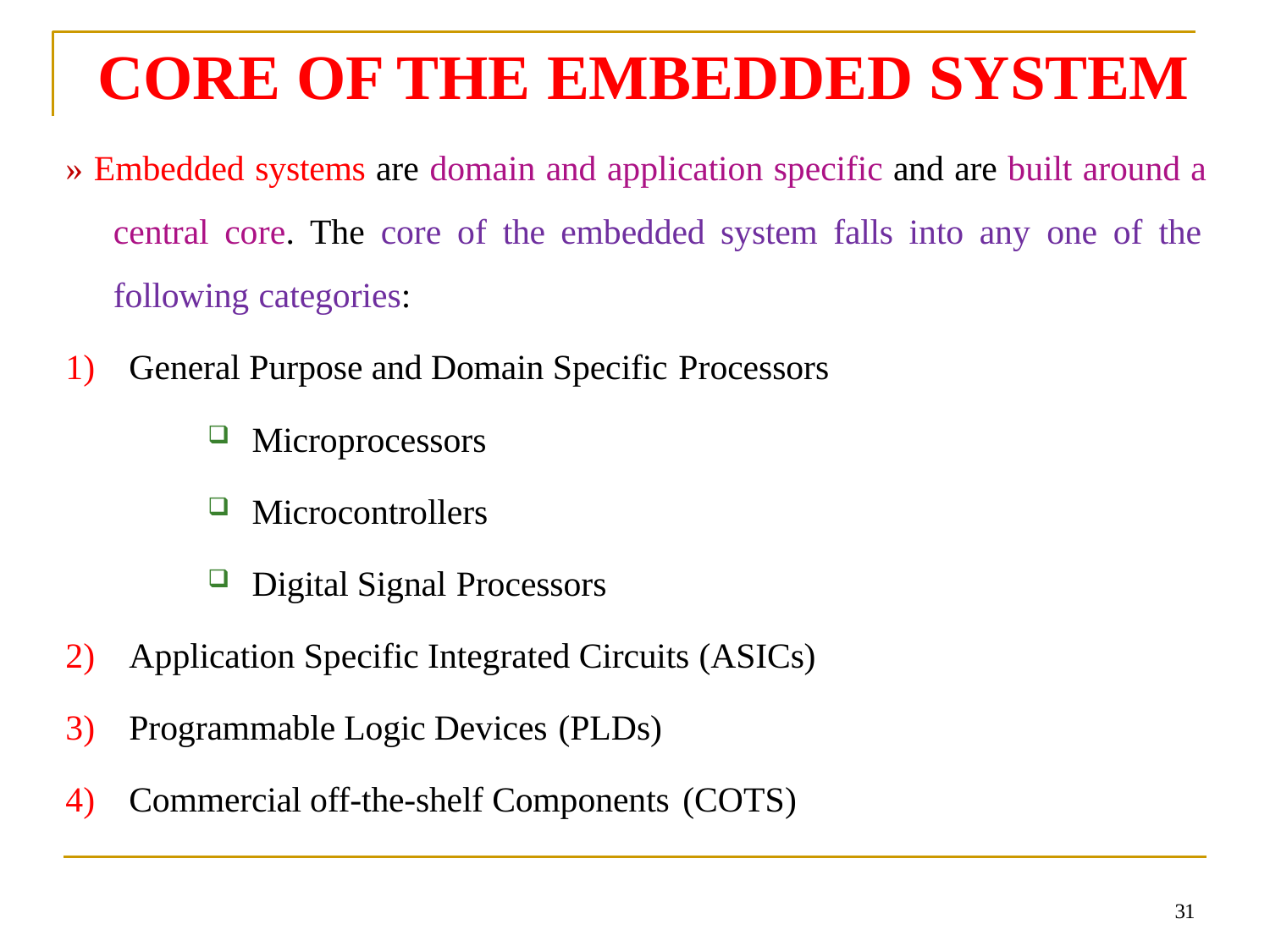

# CORE OF THE EMBEDDED SYSTEM
» Embedded systems are domain and application specific and are built around a  central core. The core of the embedded system falls into any one of the  following categories:
General Purpose and Domain Specific Processors
Microprocessors
Microcontrollers
Digital Signal Processors
Application Specific Integrated Circuits (ASICs)
Programmable Logic Devices (PLDs)
Commercial off-the-shelf Components (COTS)

31